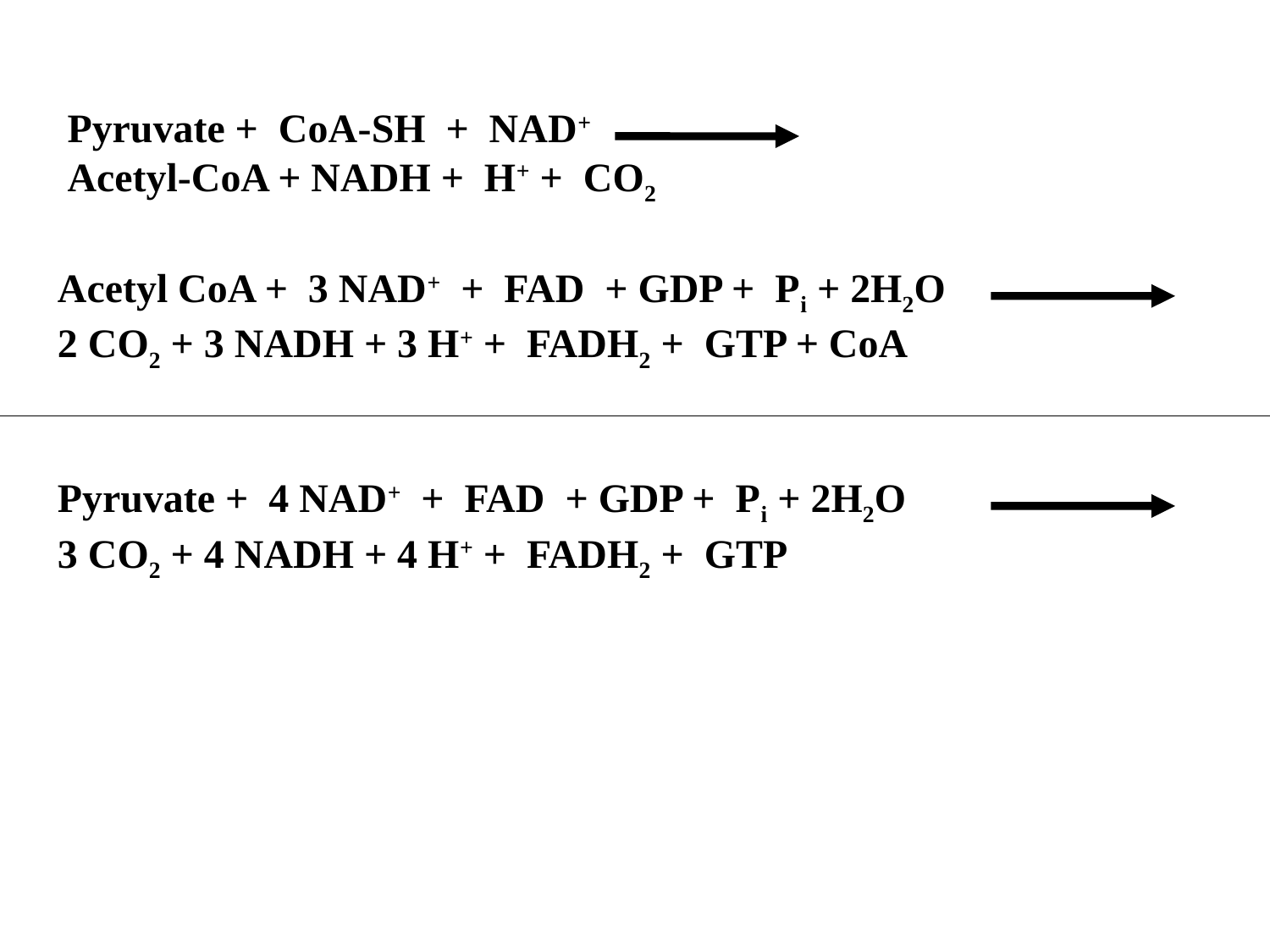

Pyruvate +  CoA-SH  +  NAD+
Acetyl-CoA + NADH +  H+ +  CO2

Acetyl CoA +  3 NAD+  +  FAD  + GDP +  Pi + 2H2O
2 CO2 + 3 NADH + 3 H+ +  FADH2 +  GTP + CoA

Pyruvate +  4 NAD+  +  FAD  + GDP +  Pi + 2H2O
3 CO2 + 4 NADH + 4 H+ +  FADH2 +  GTP